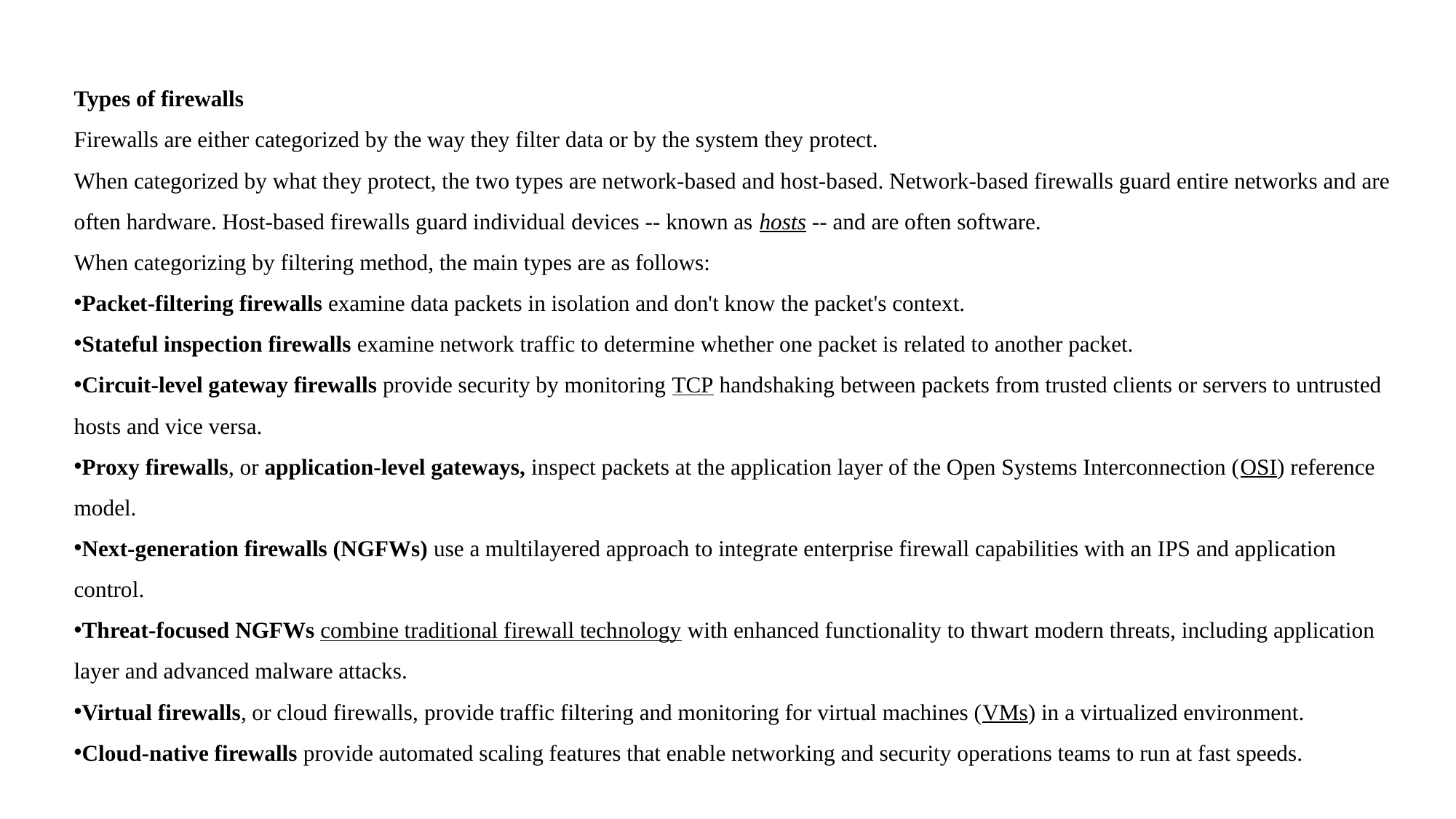

Types of firewalls
Firewalls are either categorized by the way they filter data or by the system they protect.
When categorized by what they protect, the two types are network-based and host-based. Network-based firewalls guard entire networks and are often hardware. Host-based firewalls guard individual devices -- known as hosts -- and are often software.
When categorizing by filtering method, the main types are as follows:
Packet-filtering firewalls examine data packets in isolation and don't know the packet's context.
Stateful inspection firewalls examine network traffic to determine whether one packet is related to another packet.
Circuit-level gateway firewalls provide security by monitoring TCP handshaking between packets from trusted clients or servers to untrusted hosts and vice versa.
Proxy firewalls, or application-level gateways, inspect packets at the application layer of the Open Systems Interconnection (OSI) reference model.
Next-generation firewalls (NGFWs) use a multilayered approach to integrate enterprise firewall capabilities with an IPS and application control.
Threat-focused NGFWs combine traditional firewall technology with enhanced functionality to thwart modern threats, including application layer and advanced malware attacks.
Virtual firewalls, or cloud firewalls, provide traffic filtering and monitoring for virtual machines (VMs) in a virtualized environment.
Cloud-native firewalls provide automated scaling features that enable networking and security operations teams to run at fast speeds.